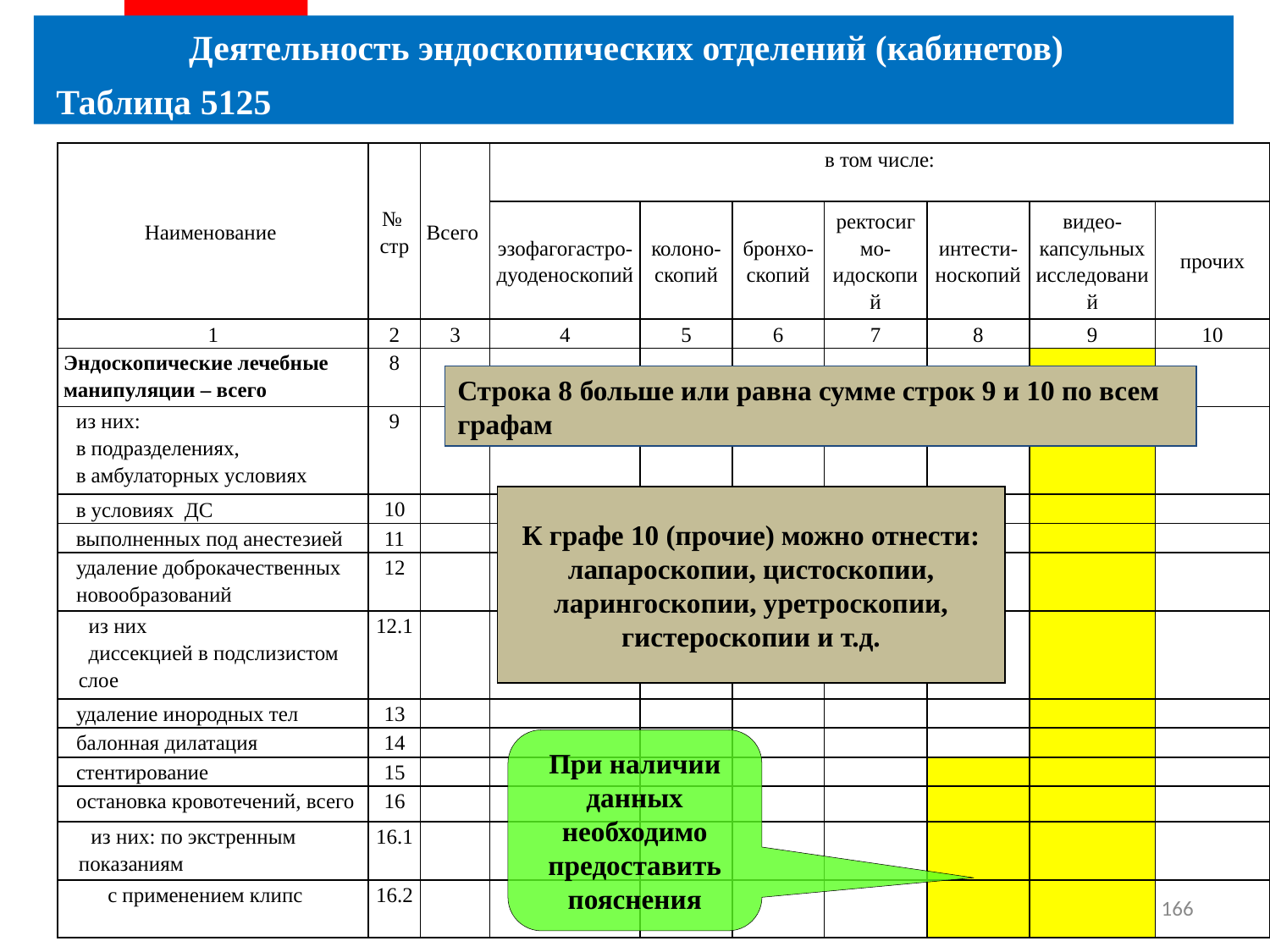

Деятельность эндоскопических отделений (кабинетов)
Таблица 5125
| Наименование | № стр | Всего | в том числе: |  |  |  |  |  |  |
| --- | --- | --- | --- | --- | --- | --- | --- | --- | --- |
|  |  |  | эзофагогастро-дуоденоскопий | колоно-скопий | бронхо-скопий | ректосигмо-идоскопий | интести-носкопий | видео-капсульных исследований | прочих |
| 1 | 2 | 3 | 4 | 5 | 6 | 7 | 8 | 9 | 10 |
| Эндоскопические лечебные манипуляции – всего | 8 |  |  |  |  |  |  |  |  |
| из них: в подразделениях, в амбулаторных условиях | 9 |  |  |  |  |  |  |  |  |
| в условиях ДС | 10 |  |  |  |  |  |  |  |  |
| выполненных под анестезией | 11 |  |  |  |  |  |  |  |  |
| удаление доброкачественных новообразований | 12 |  |  |  |  |  |  |  |  |
| из них диссекцией в подслизистом слое | 12.1 |  |  |  |  |  |  |  |  |
| удаление инородных тел | 13 |  |  |  |  |  |  |  |  |
| балонная дилатация | 14 |  |  |  |  |  |  |  |  |
| стентирование | 15 |  |  |  |  |  |  |  |  |
| остановка кровотечений, всего | 16 |  |  |  |  |  |  |  |  |
| из них: по экстренным показаниям | 16.1 |  |  |  |  |  |  |  |  |
| с применением клипс | 16.2 |  |  |  |  |  |  |  |  |
Строка 8 больше или равна сумме строк 9 и 10 по всем графам
К графе 10 (прочие) можно отнести: лапароскопии, цистоскопии, ларингоскопии, уретроскопии, гистероскопии и т.д.
При наличии данных необходимо предоставить пояснения
166